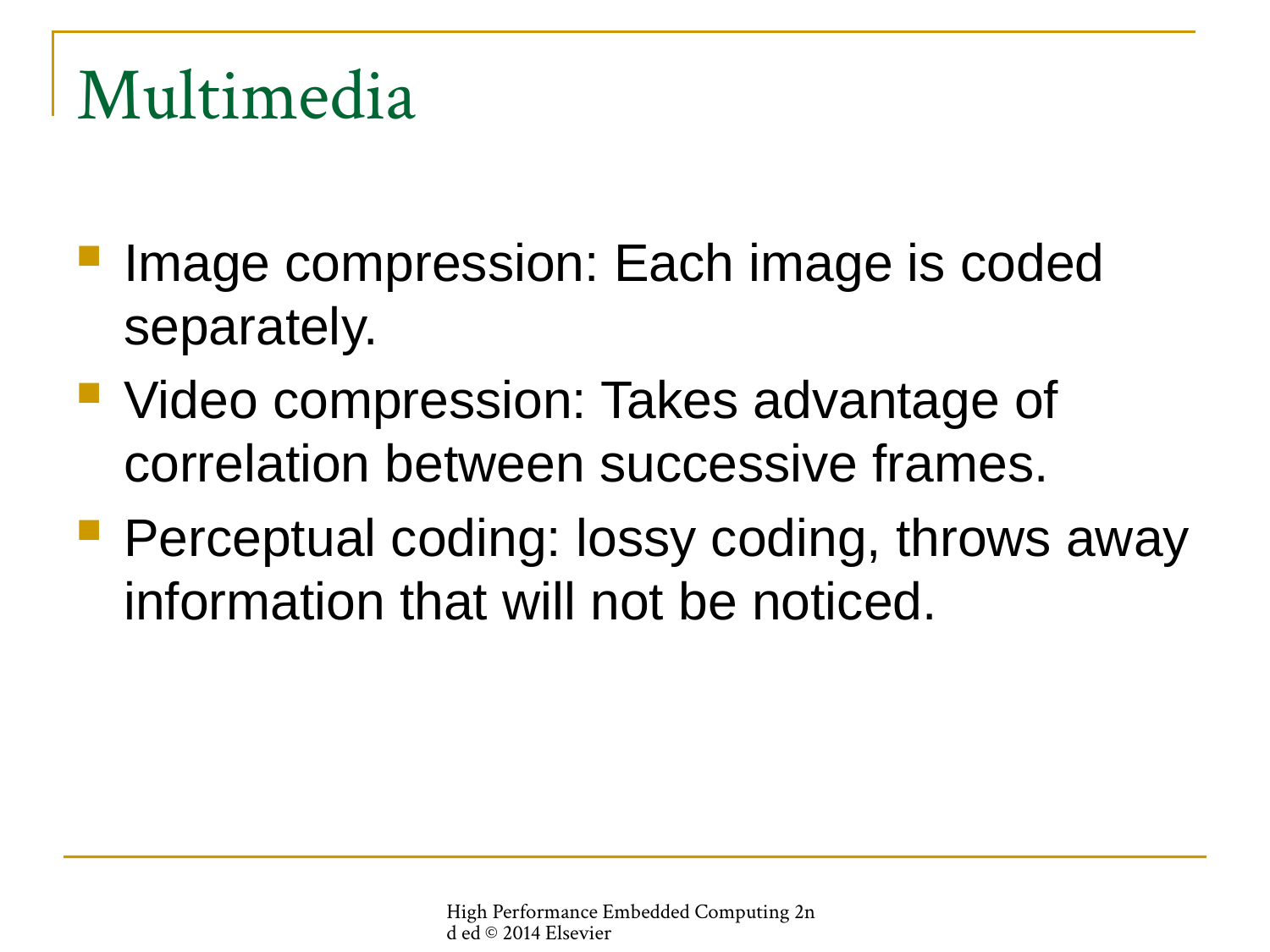

# Multimedia
Image compression: Each image is coded separately.
Video compression: Takes advantage of correlation between successive frames.
Perceptual coding: lossy coding, throws away information that will not be noticed.
High Performance Embedded Computing 2nd ed © 2014 Elsevier